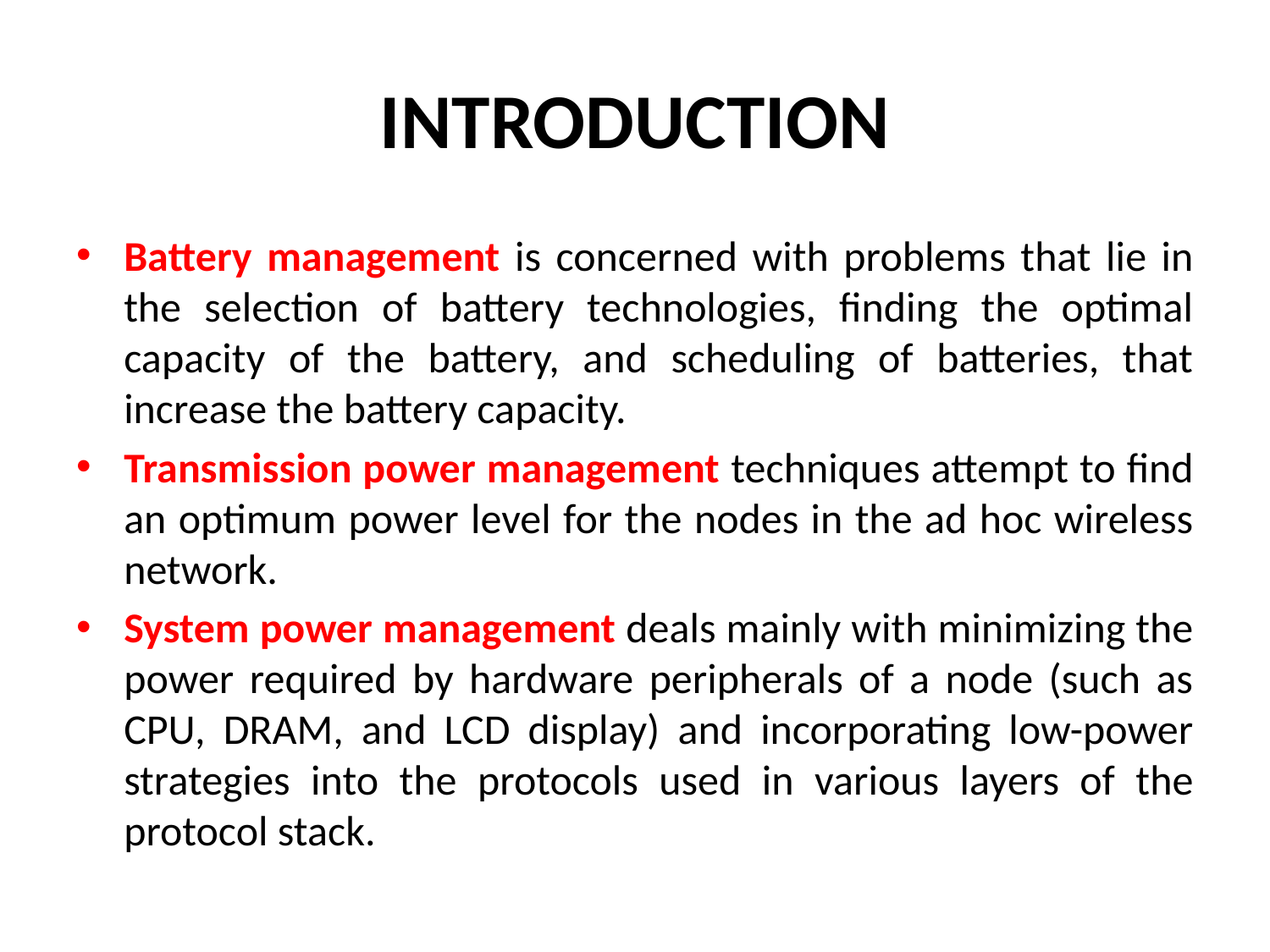

# INTRODUCTION
Battery management is concerned with problems that lie in the selection of battery technologies, finding the optimal capacity of the battery, and scheduling of batteries, that increase the battery capacity.
Transmission power management techniques attempt to find an optimum power level for the nodes in the ad hoc wireless network.
System power management deals mainly with minimizing the power required by hardware peripherals of a node (such as CPU, DRAM, and LCD display) and incorporating low-power strategies into the protocols used in various layers of the protocol stack.